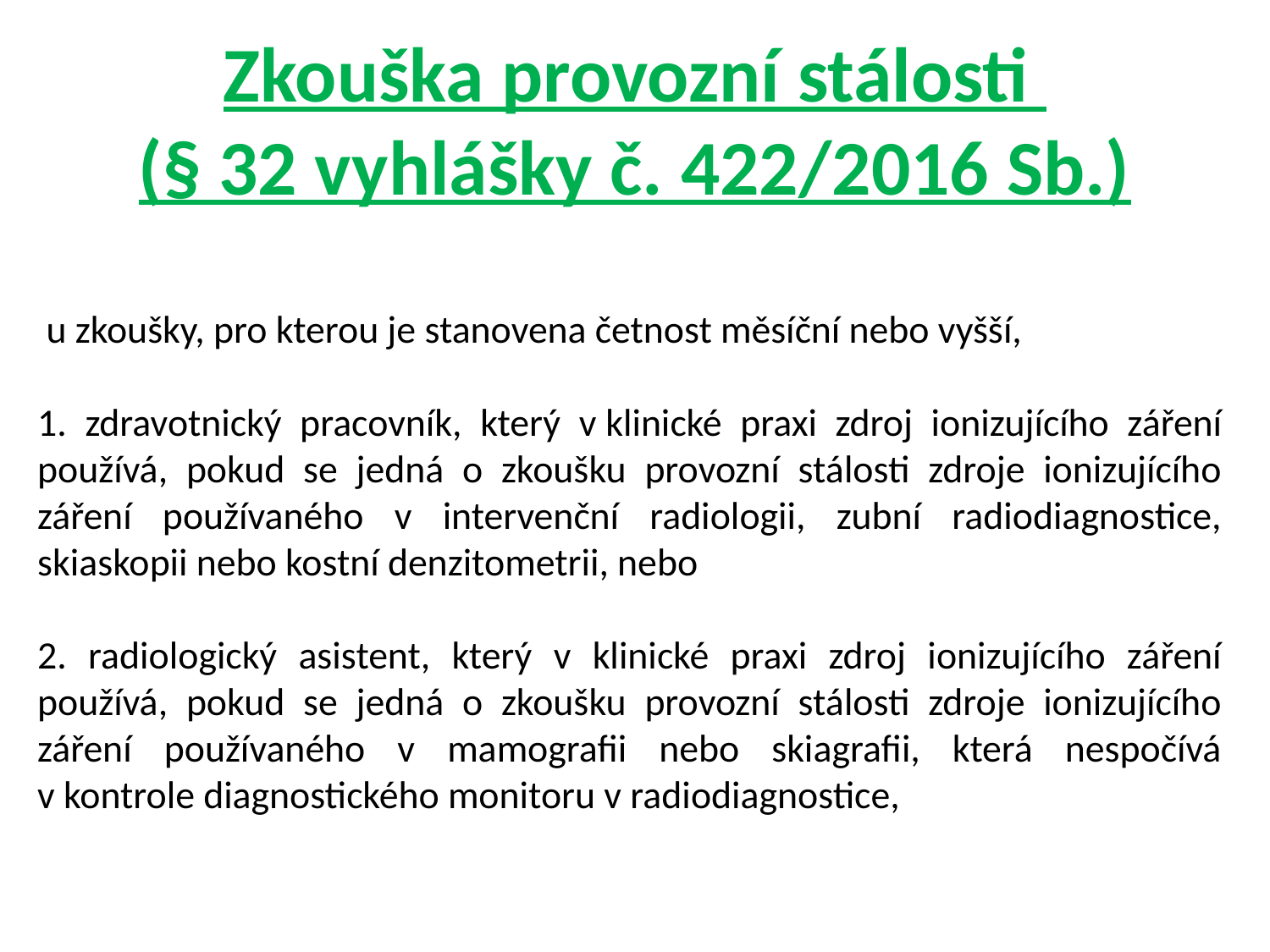

# Zkouška provozní stálosti (§ 32 vyhlášky č. 422/2016 Sb.)

 u zkoušky, pro kterou je stanovena četnost měsíční nebo vyšší,

1. zdravotnický pracovník, který v klinické praxi zdroj ionizujícího záření používá, pokud se jedná o zkoušku provozní stálosti zdroje ionizujícího záření používaného v intervenční radiologii, zubní radiodiagnostice, skiaskopii nebo kostní denzitometrii, nebo

2. radiologický asistent, který v klinické praxi zdroj ionizujícího záření používá, pokud se jedná o zkoušku provozní stálosti zdroje ionizujícího záření používaného v mamografii nebo skiagrafii, která nespočívá v kontrole diagnostického monitoru v radiodiagnostice,